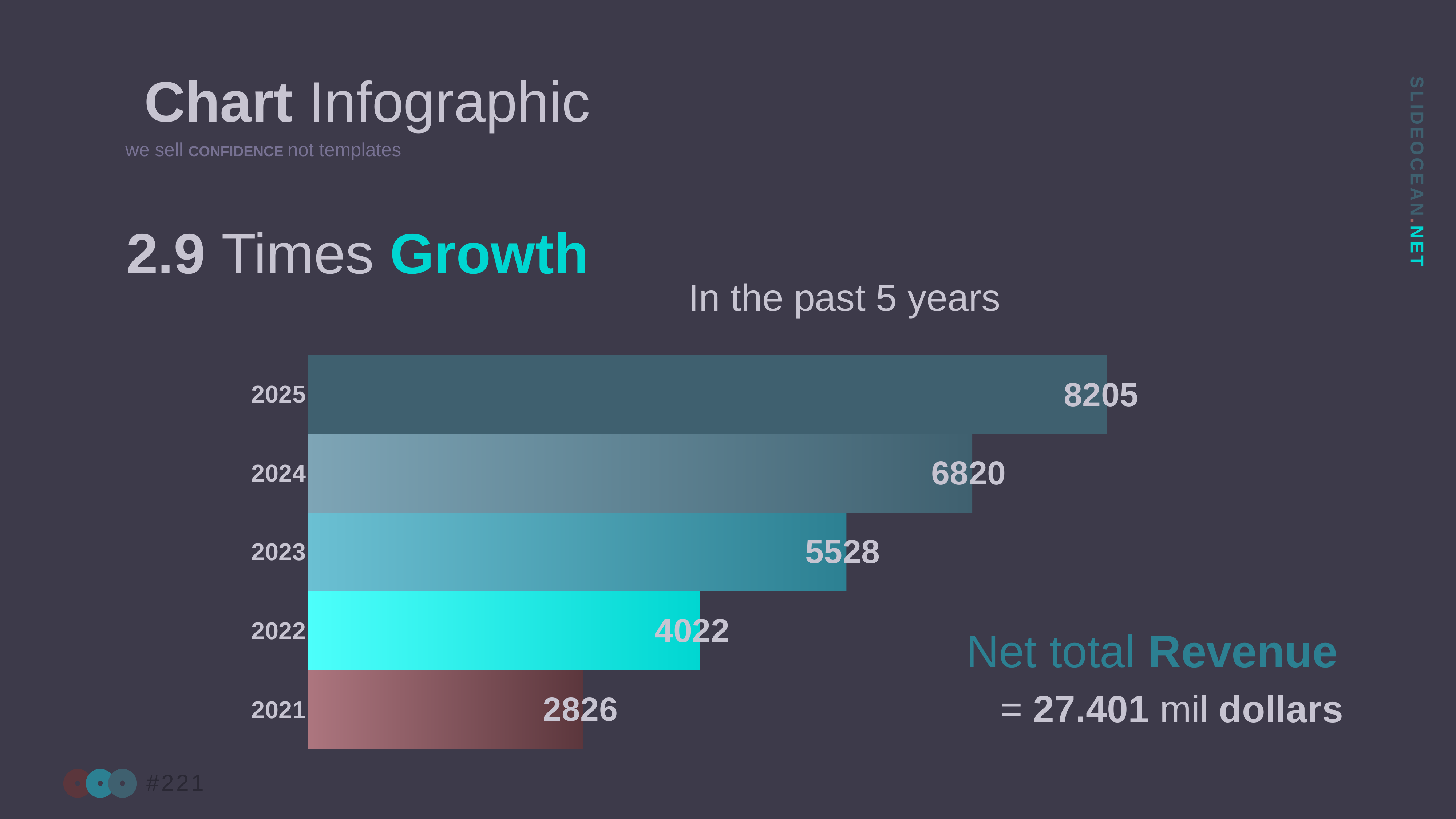

Chart Infographic
we sell CONFIDENCE not templates
2.9 Times Growth
In the past 5 years

### Chart

| Category | Series 1 |
|---|---|
| 2021 | 2826.0 |
| 2022 | 4022.0 |
| 2023 | 5528.0 |
| 2024 | 6820.0 |
| 2025 | 8205.0 |
Net total Revenue
= 27.401 mil dollars
#221